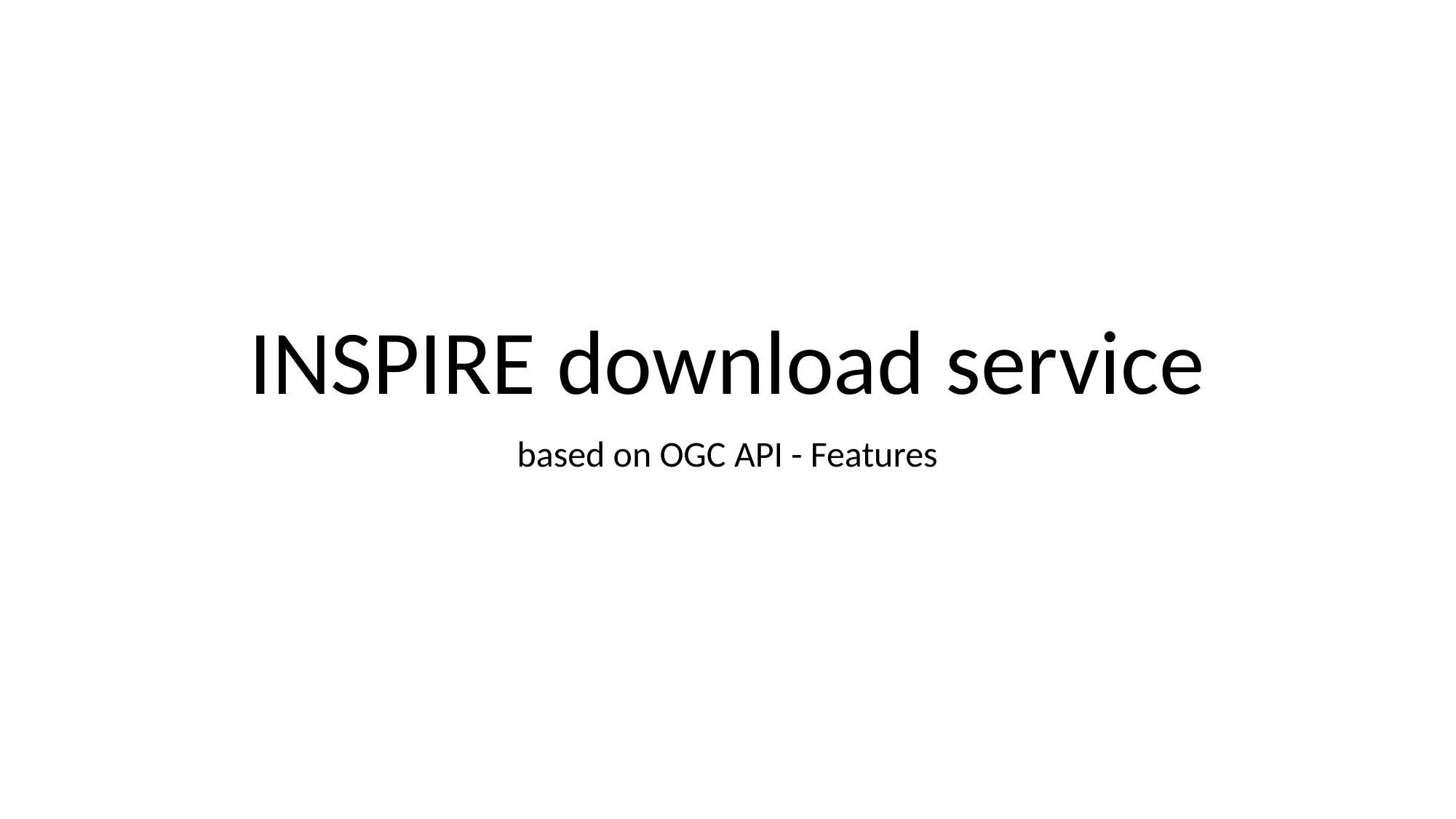

# INSPIRE download service
based on OGC API - Features